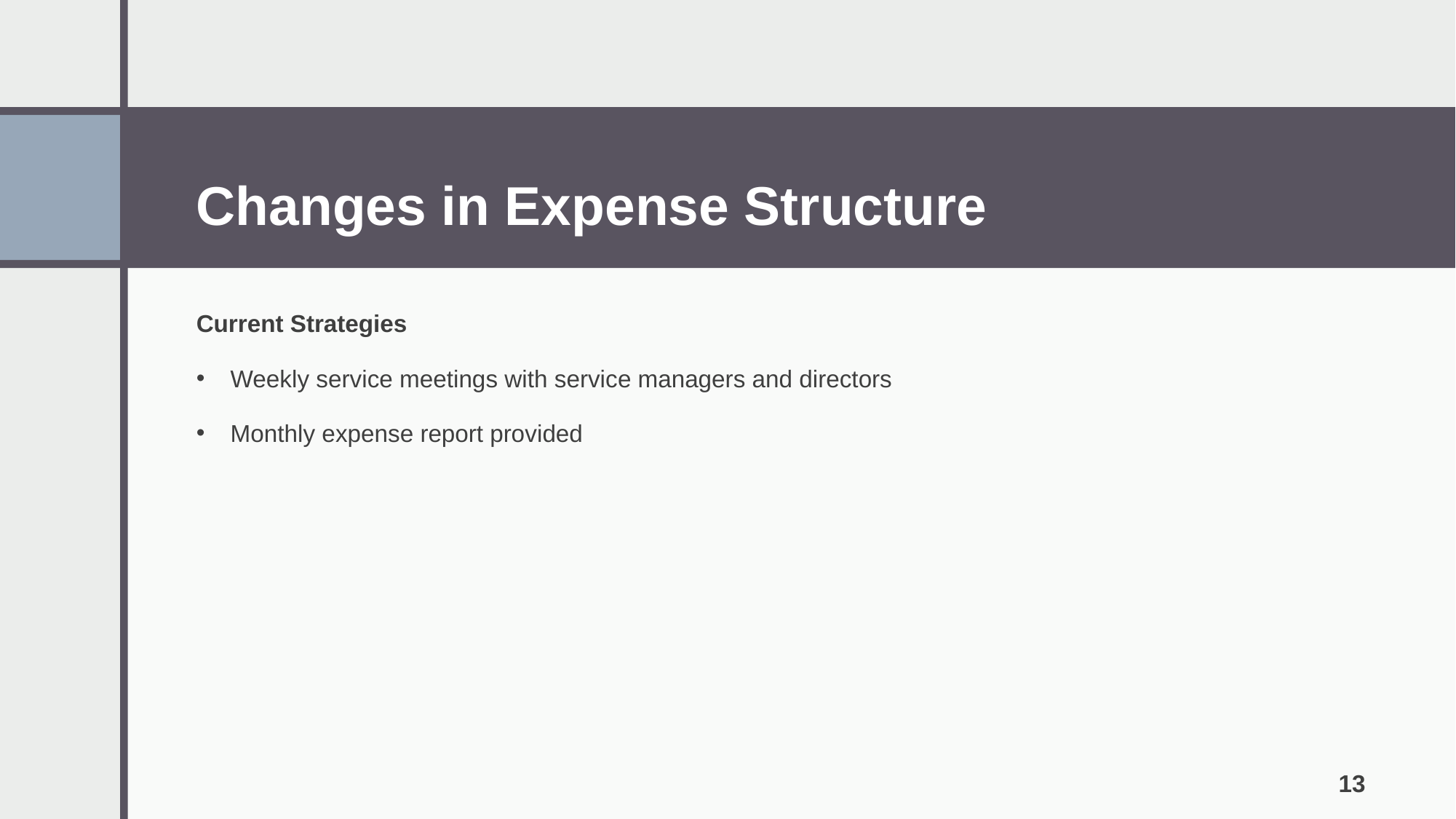

# Changes in Expense Structure
Current Strategies
Weekly service meetings with service managers and directors
Monthly expense report provided

13